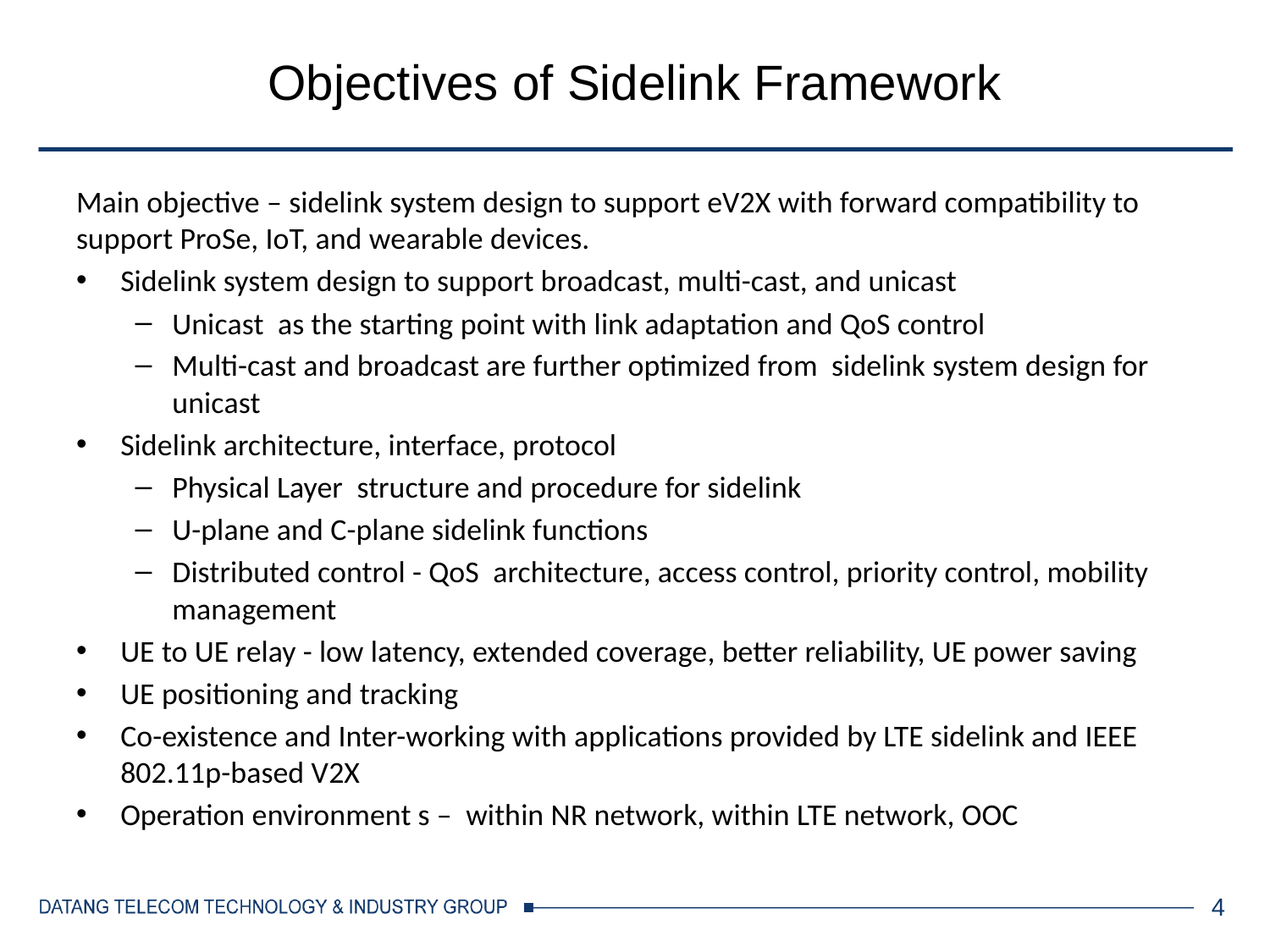

# Objectives of Sidelink Framework
Main objective – sidelink system design to support eV2X with forward compatibility to support ProSe, IoT, and wearable devices.
Sidelink system design to support broadcast, multi-cast, and unicast
Unicast  as the starting point with link adaptation and QoS control
Multi-cast and broadcast are further optimized from  sidelink system design for unicast
Sidelink architecture, interface, protocol
Physical Layer  structure and procedure for sidelink
U-plane and C-plane sidelink functions
Distributed control - QoS  architecture, access control, priority control, mobility management
UE to UE relay - low latency, extended coverage, better reliability, UE power saving
UE positioning and tracking
Co-existence and Inter-working with applications provided by LTE sidelink and IEEE 802.11p-based V2X
Operation environment s –  within NR network, within LTE network, OOC
4